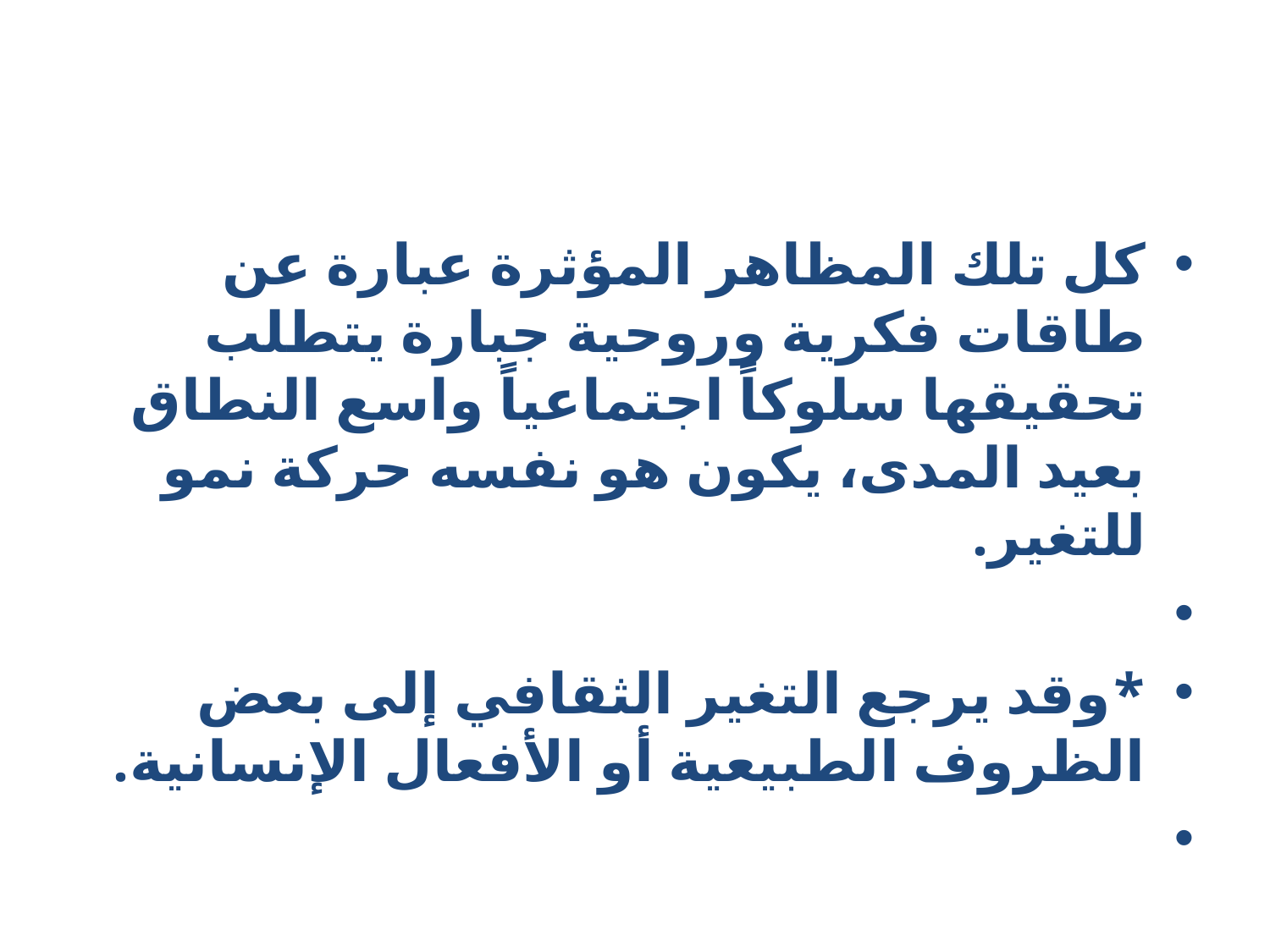

#
كل تلك المظاهر المؤثرة عبارة عن طاقات فكرية وروحية جبارة يتطلب تحقيقها سلوكاً اجتماعياً واسع النطاق بعيد المدى، يكون هو نفسه حركة نمو للتغير.

*وقد يرجع التغير الثقافي إلى بعض الظروف الطبيعية أو الأفعال الإنسانية.